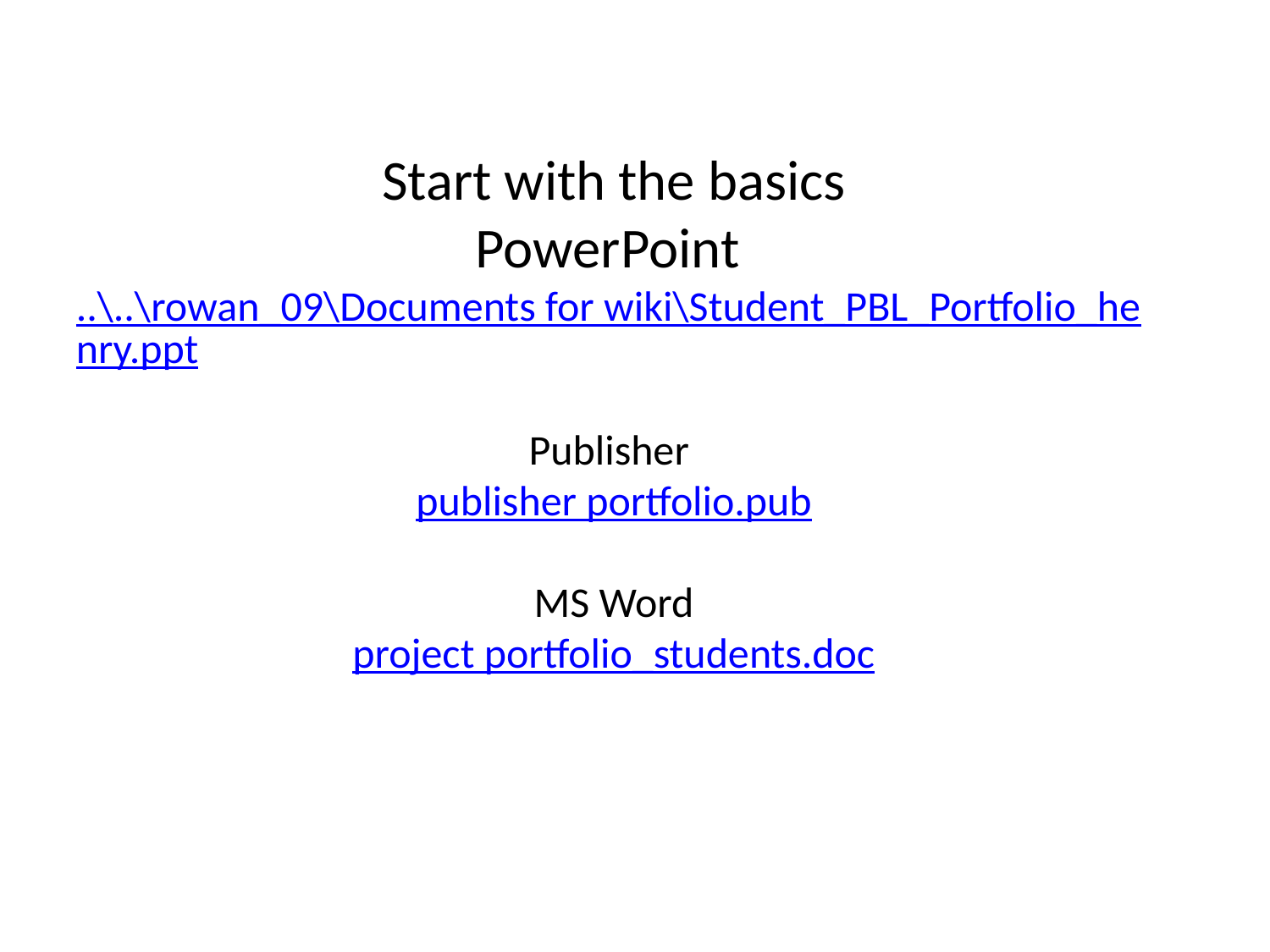

Start with the basics
PowerPoint
..\..\rowan_09\Documents for wiki\Student_PBL_Portfolio_henry.ppt

Publisher
publisher portfolio.pub

MS Word
project portfolio_students.doc